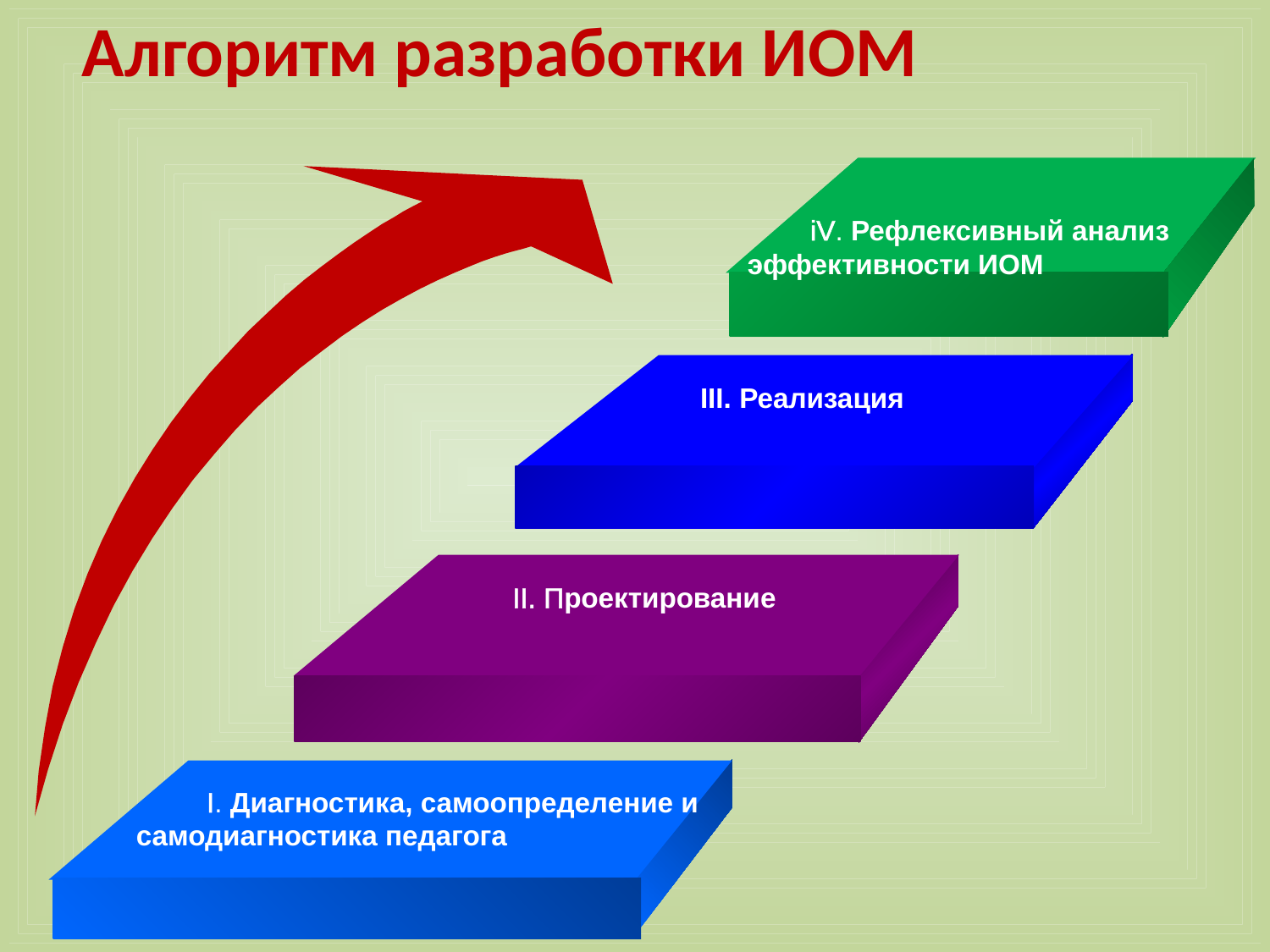

Алгоритм разработки ИОМ

        iV. Рефлексивный анализ
эффективности ИОМ

            III. Реализация

            II. Проектирование

         I. Диагностика, самоопределение и самодиагностика педагога